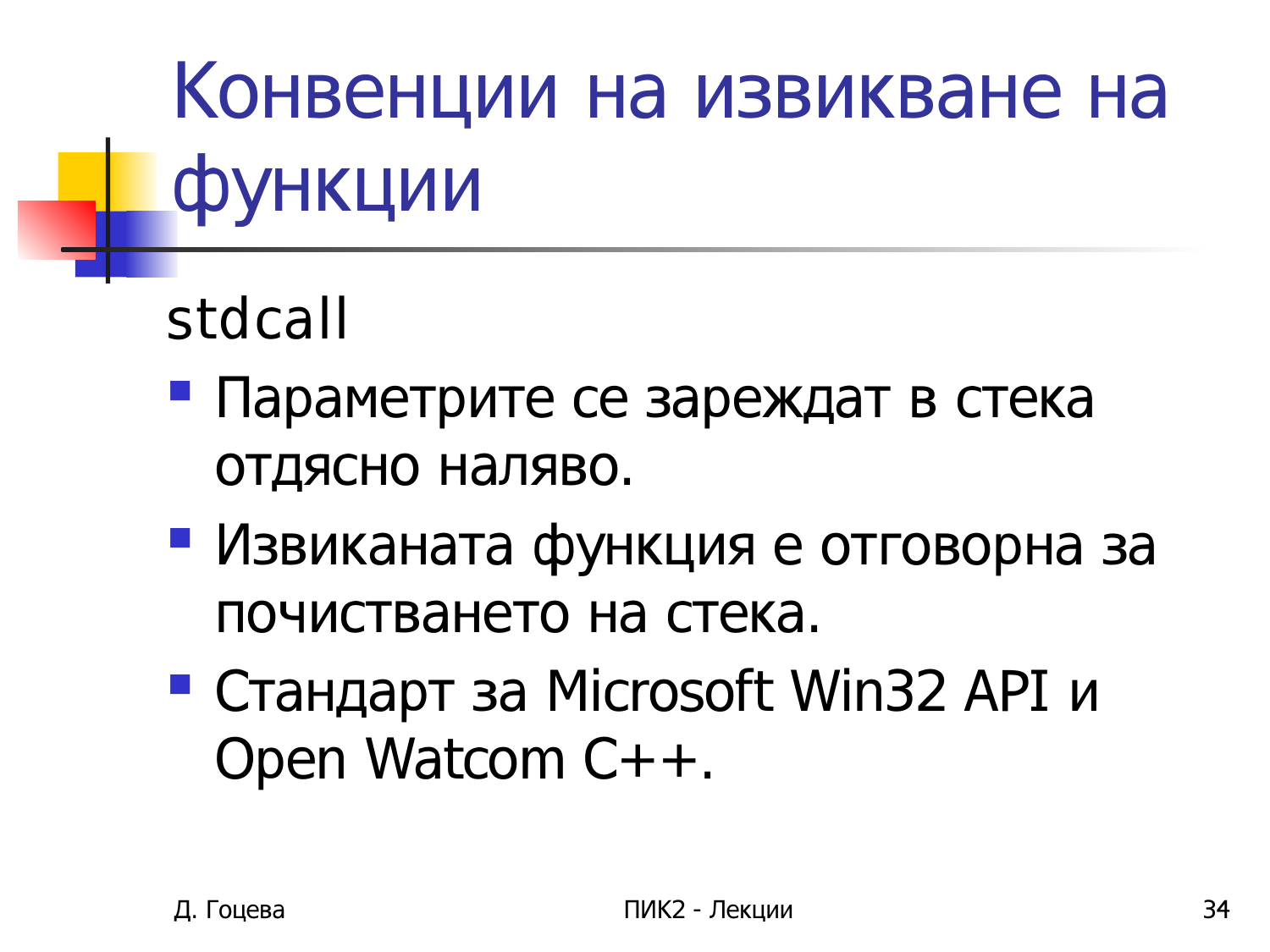

# Конвенции на извикване на функции
stdcall
Параметрите се зареждат в стека отдясно наляво.
Извиканата функция е отговорна за почистването на стека.
Стандарт за Microsoft Win32 API и Open Watcom C++.
Д. Гоцева
ПИК2 - Лекции
34